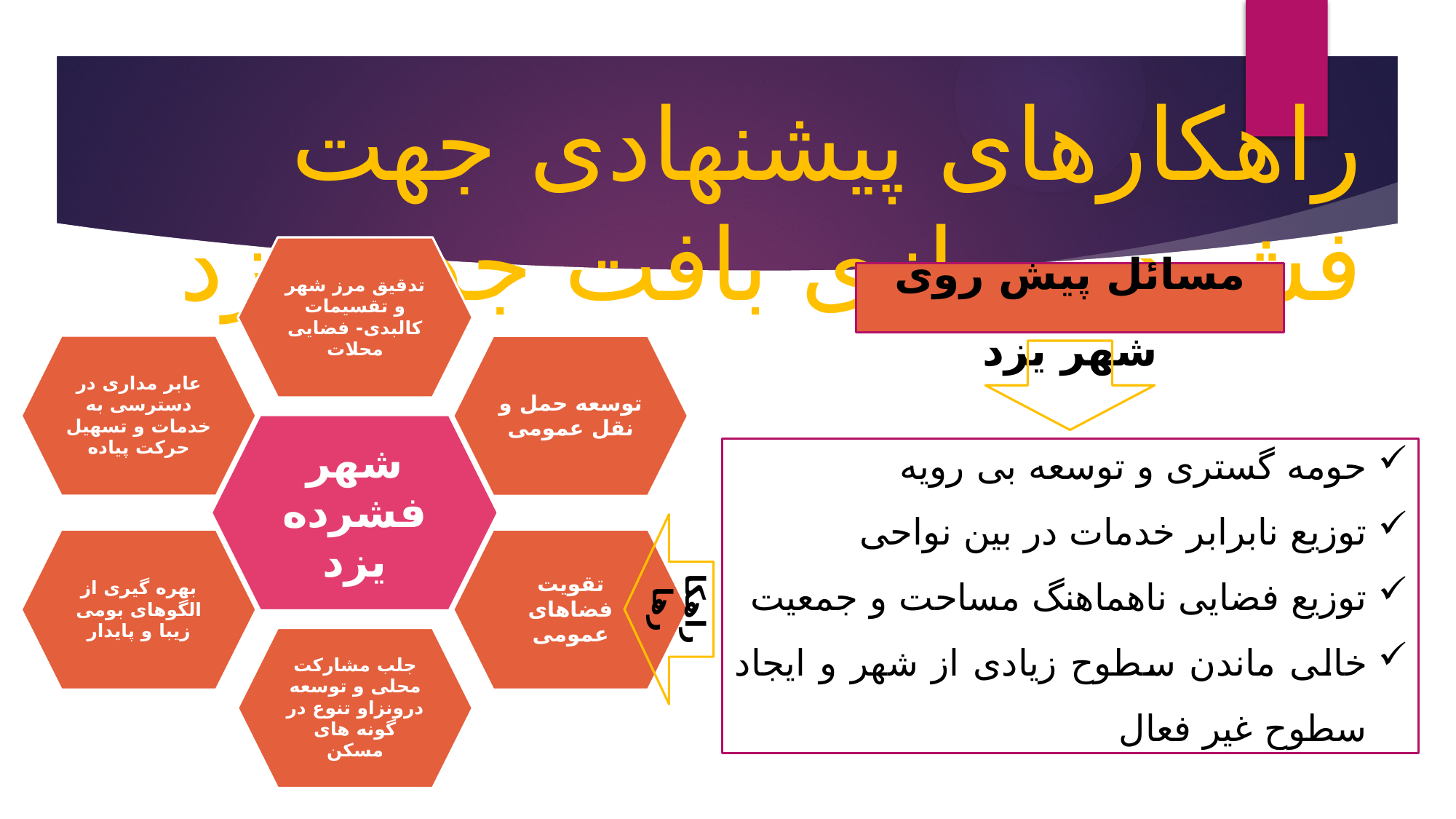

راهکارهای پیشنهادی جهت فشرده سازی بافت جدید یزد
شهر فشرده یزد
تقویت فضاهای عمومی
جلب مشارکت محلی و توسعه درونزاو تنوع در گونه های مسکن
بهره گیری از الگوهای بومی زیبا و پایدار
عابر مداری در دسترسی به خدمات و تسهیل حرکت پیاده
توسعه حمل و نقل عمومی
مسائل پیش روی شهر یزد

حومه گستری و توسعه بی رویه
توزیع نابرابر خدمات در بین نواحی
توزیع فضایی ناهماهنگ مساحت و جمعیت
خالی ماندن سطوح زیادی از شهر و ایجاد سطوح غیر فعال

راهکارها